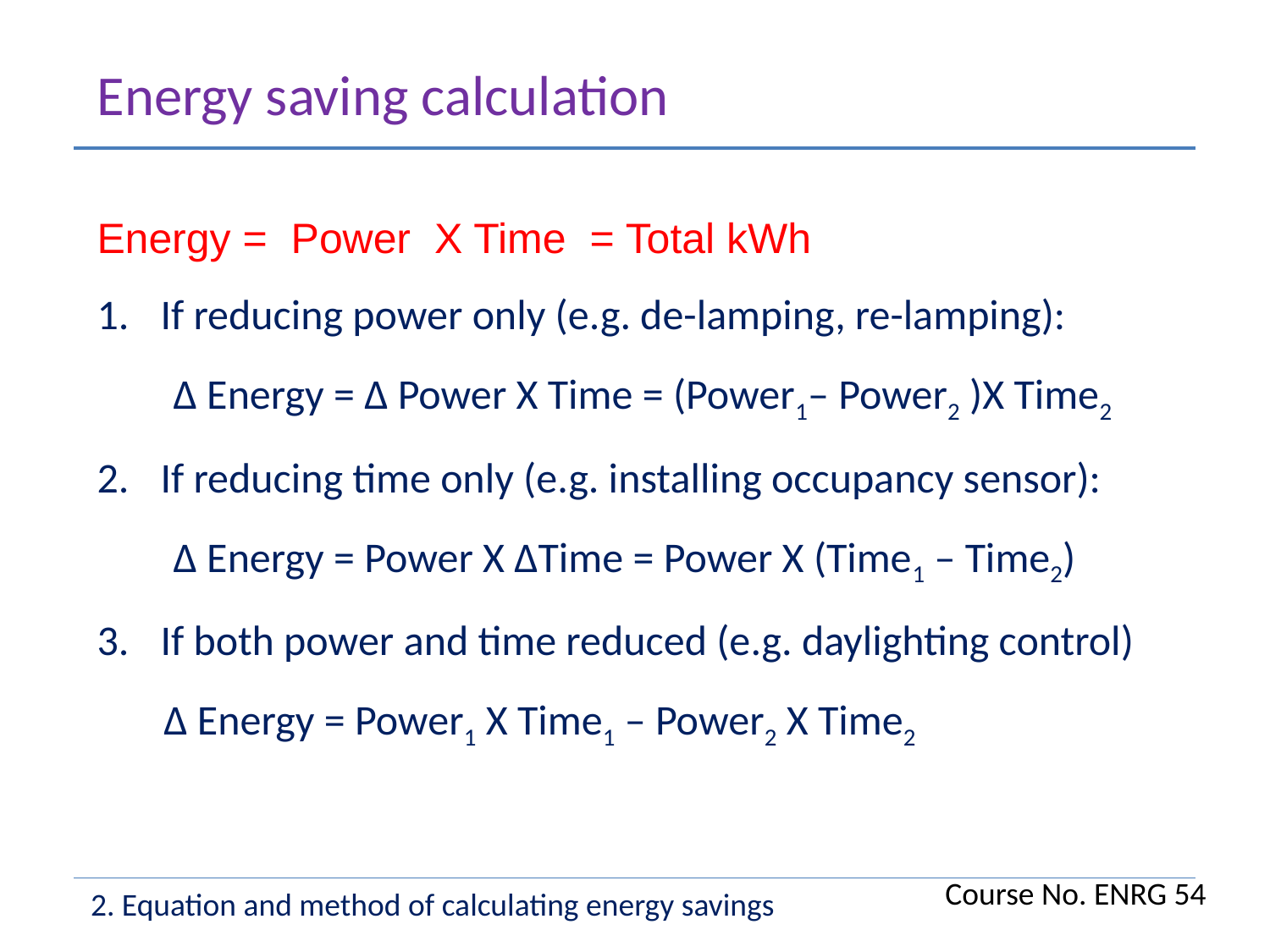

Energy saving calculation
Energy =  Power  X Time  = Total kWh
If reducing power only (e.g. de-lamping, re-lamping):
        ∆ Energy = ∆ Power X Time = (Power1– Power2 )X Time2
If reducing time only (e.g. installing occupancy sensor):
        ∆ Energy = Power X ∆Time = Power X (Time1 – Time2)
If both power and time reduced (e.g. daylighting control)
       ∆ Energy = Power1 X Time1 – Power2 X Time2
Course No. ENRG 54
2. Equation and method of calculating energy savings